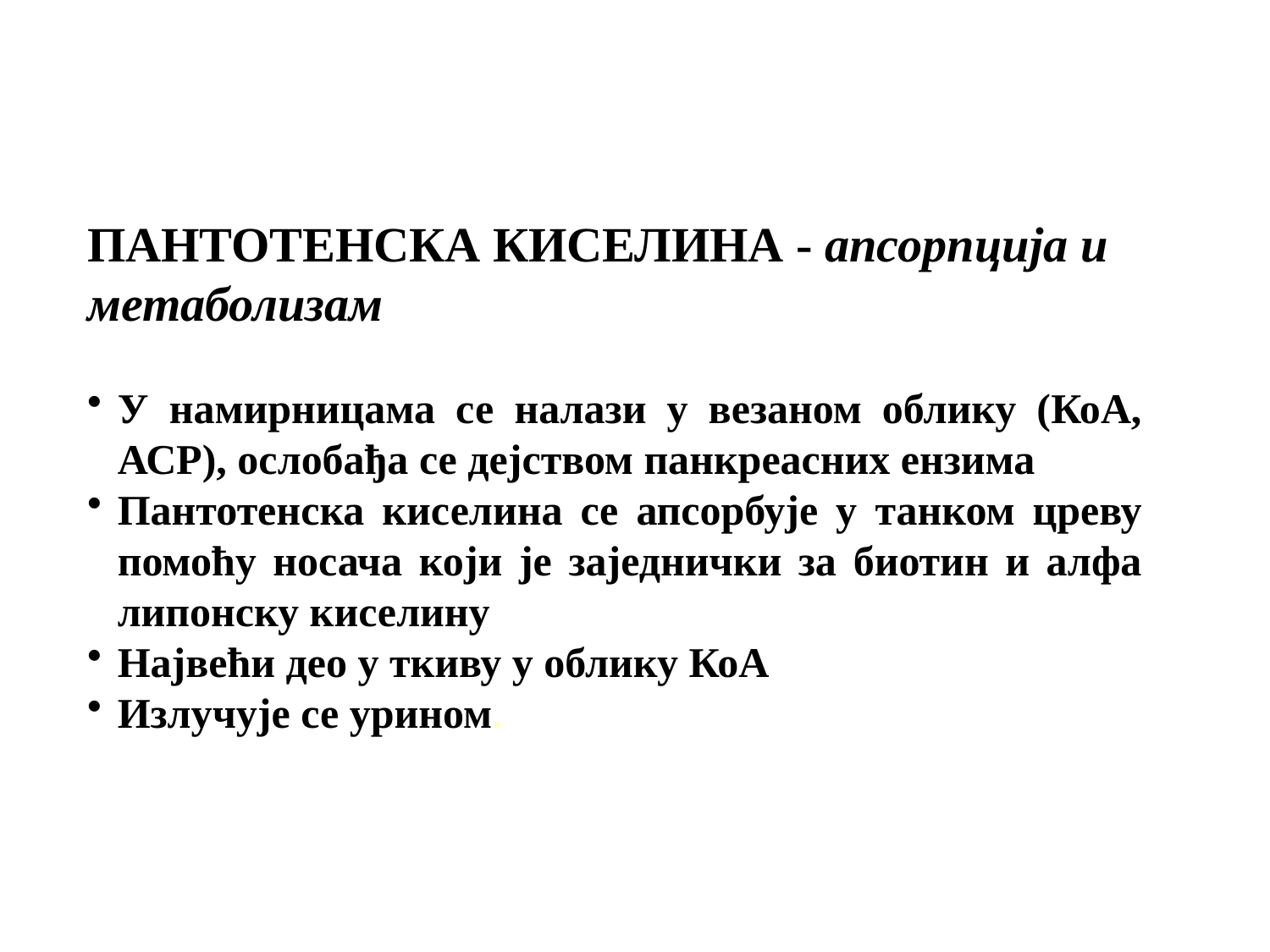

ПАНТОТЕНСКА КИСЕЛИНА - апсорпција и метаболизам

У намирницама се налази у везаном облику (КоА, АСР), ослобађа се дејством панкреасних ензима
Пантотенска киселина се апсорбује у танком цреву помоћу носача који је заједнички за биотин и алфа липонску киселину
Највећи део у ткиву у облику КоА
Излучује се урином.